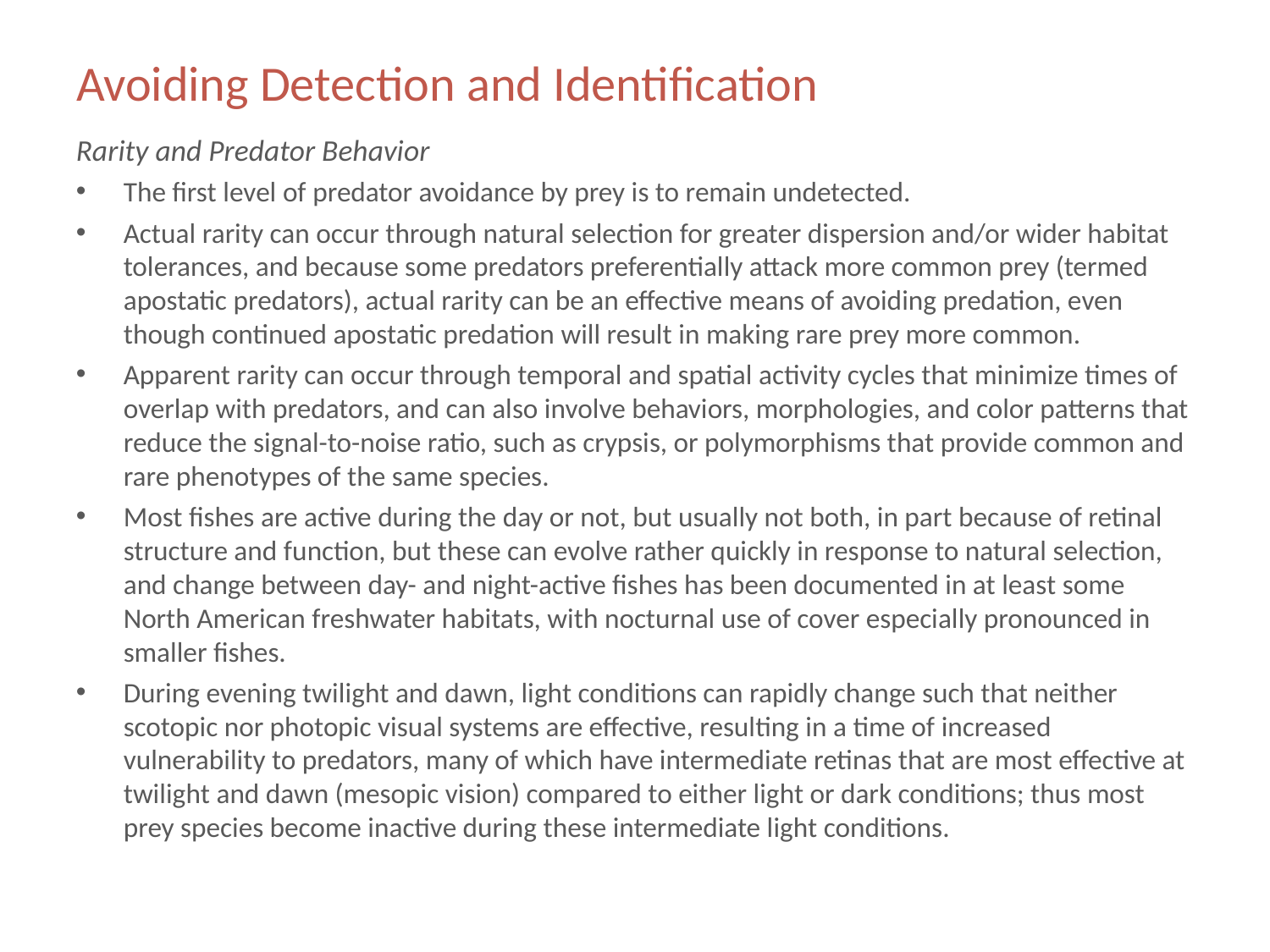

# Avoiding Detection and Identification
Rarity and Predator Behavior
The first level of predator avoidance by prey is to remain undetected.
Actual rarity can occur through natural selection for greater dispersion and/or wider habitat tolerances, and because some predators preferentially attack more common prey (termed apostatic predators), actual rarity can be an effective means of avoiding predation, even though continued apostatic predation will result in making rare prey more common.
Apparent rarity can occur through temporal and spatial activity cycles that minimize times of overlap with predators, and can also involve behaviors, morphologies, and color patterns that reduce the signal-to-noise ratio, such as crypsis, or polymorphisms that provide common and rare phenotypes of the same species.
Most fishes are active during the day or not, but usually not both, in part because of retinal structure and function, but these can evolve rather quickly in response to natural selection, and change between day- and night-active fishes has been documented in at least some North American freshwater habitats, with nocturnal use of cover especially pronounced in smaller fishes.
During evening twilight and dawn, light conditions can rapidly change such that neither scotopic nor photopic visual systems are effective, resulting in a time of increased vulnerability to predators, many of which have intermediate retinas that are most effective at twilight and dawn (mesopic vision) compared to either light or dark conditions; thus most prey species become inactive during these intermediate light conditions.